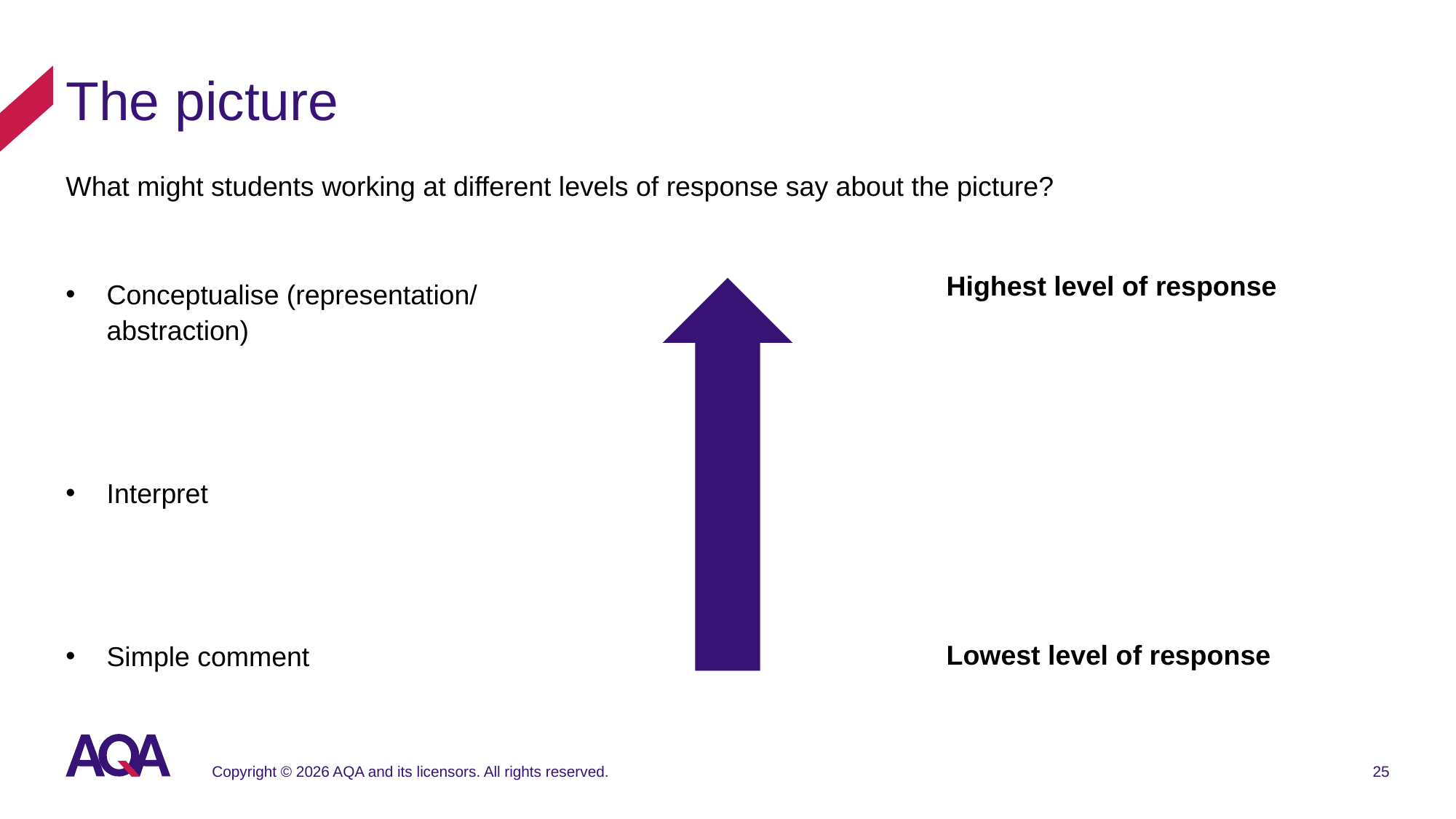

# The picture
What might students working at different levels of response say about the picture?

Conceptualise (representation/
abstraction)

Interpret

Simple comment

Highest level of response

Lowest level of response
Copyright © 2026 AQA and its licensors. All rights reserved.
25